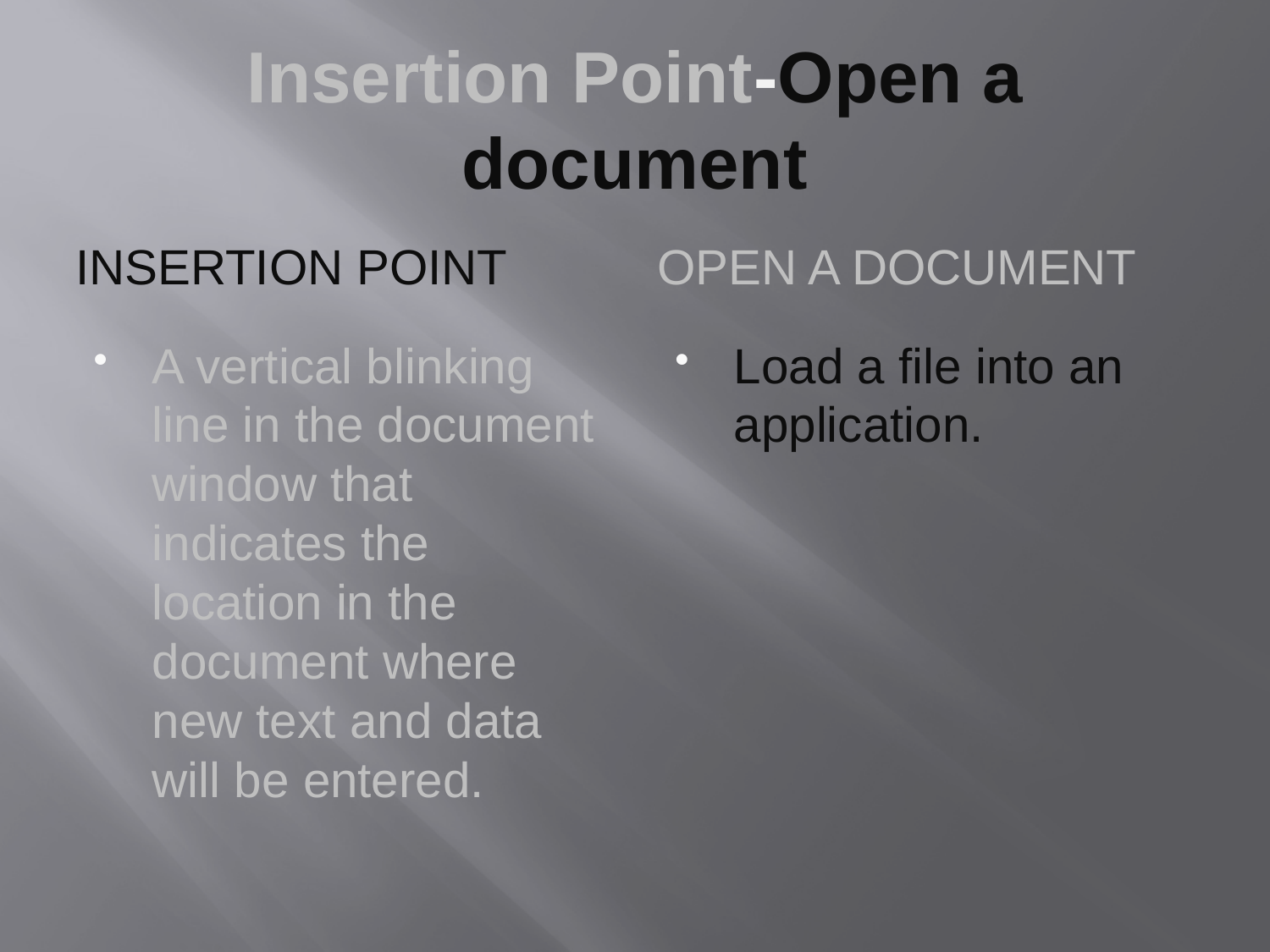

# Insertion Point-Open a document
Insertion Point
Open a document
A vertical blinking line in the document window that indicates the location in the document where new text and data will be entered.

Load a file into an application.